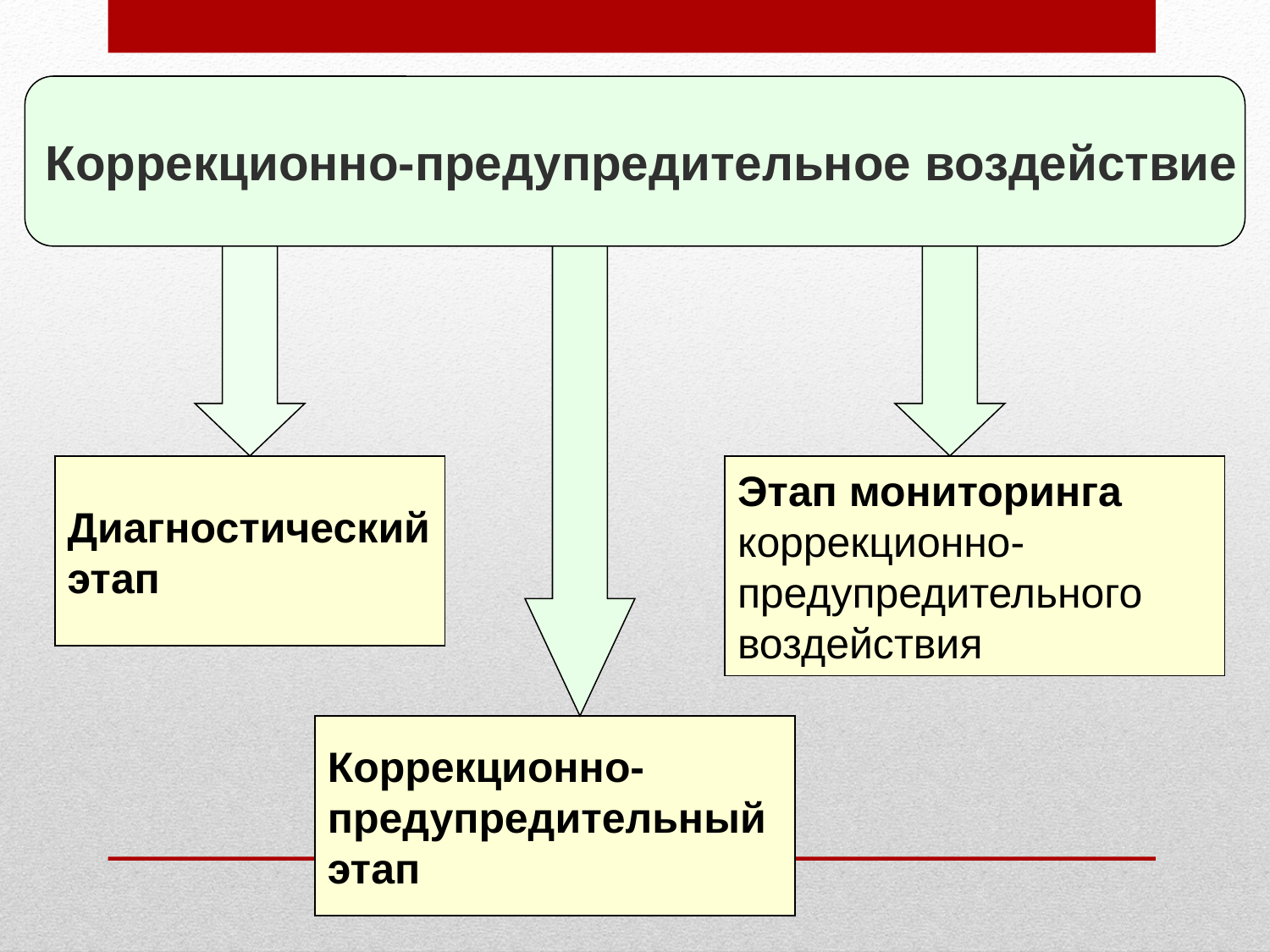

Коррекционно-предупредительное воздействие

Диагностический
этап
Этап мониторинга
коррекционно-
предупредительного
воздействия
Коррекционно-
предупредительный
этап